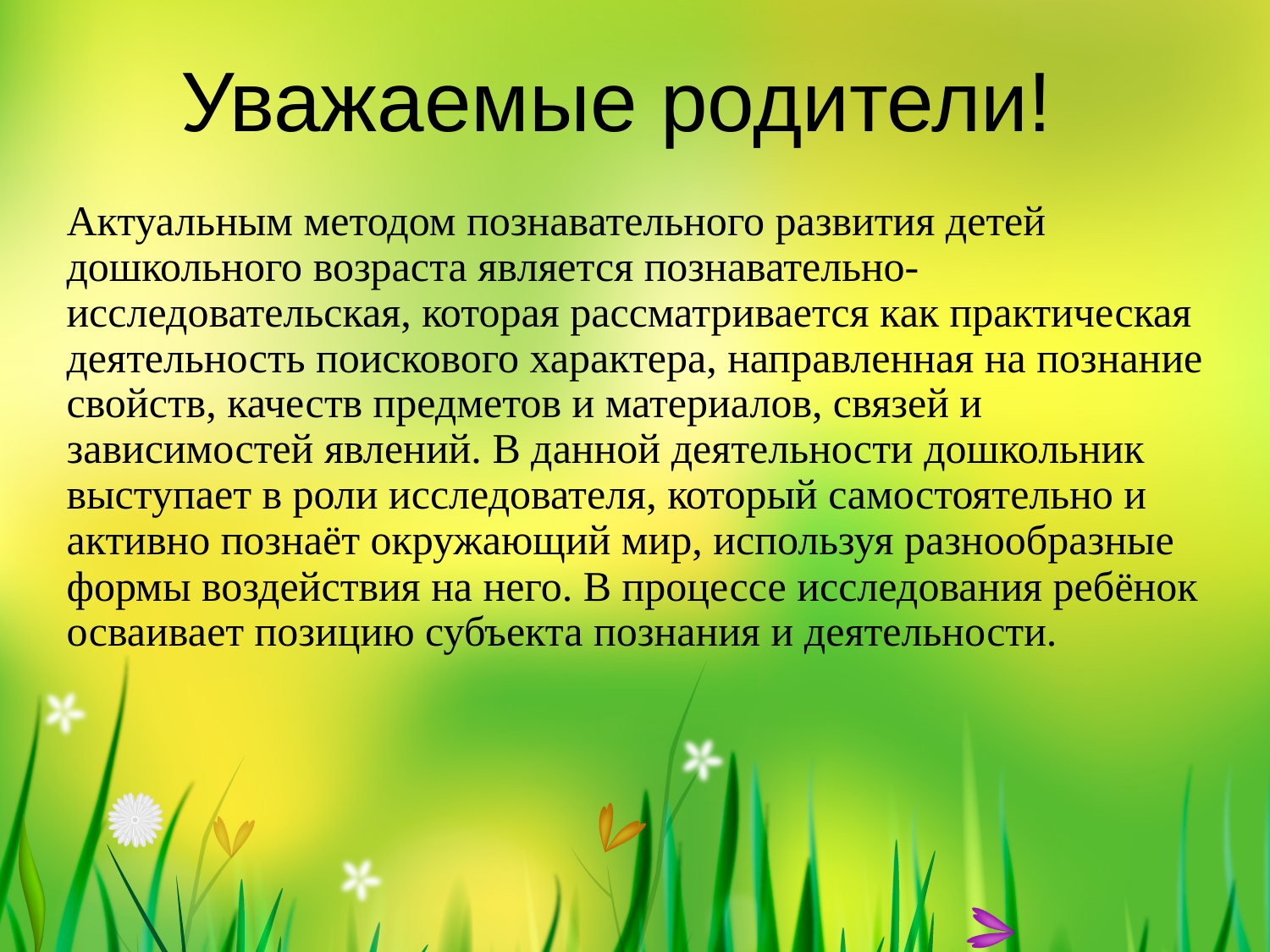

Уважаемые родители!
# Актуальным методом познавательного развития детей дошкольного возраста является познавательно-исследовательская, которая рассматривается как практическая деятельность поискового характера, направленная на познание свойств, качеств предметов и материалов, связей и зависимостей явлений. В данной деятельности дошкольник выступает в роли исследователя, который самостоятельно и активно познаёт окружающий мир, используя разнообразные формы воздействия на него. В процессе исследования ребёнок осваивает позицию субъекта познания и деятельности.